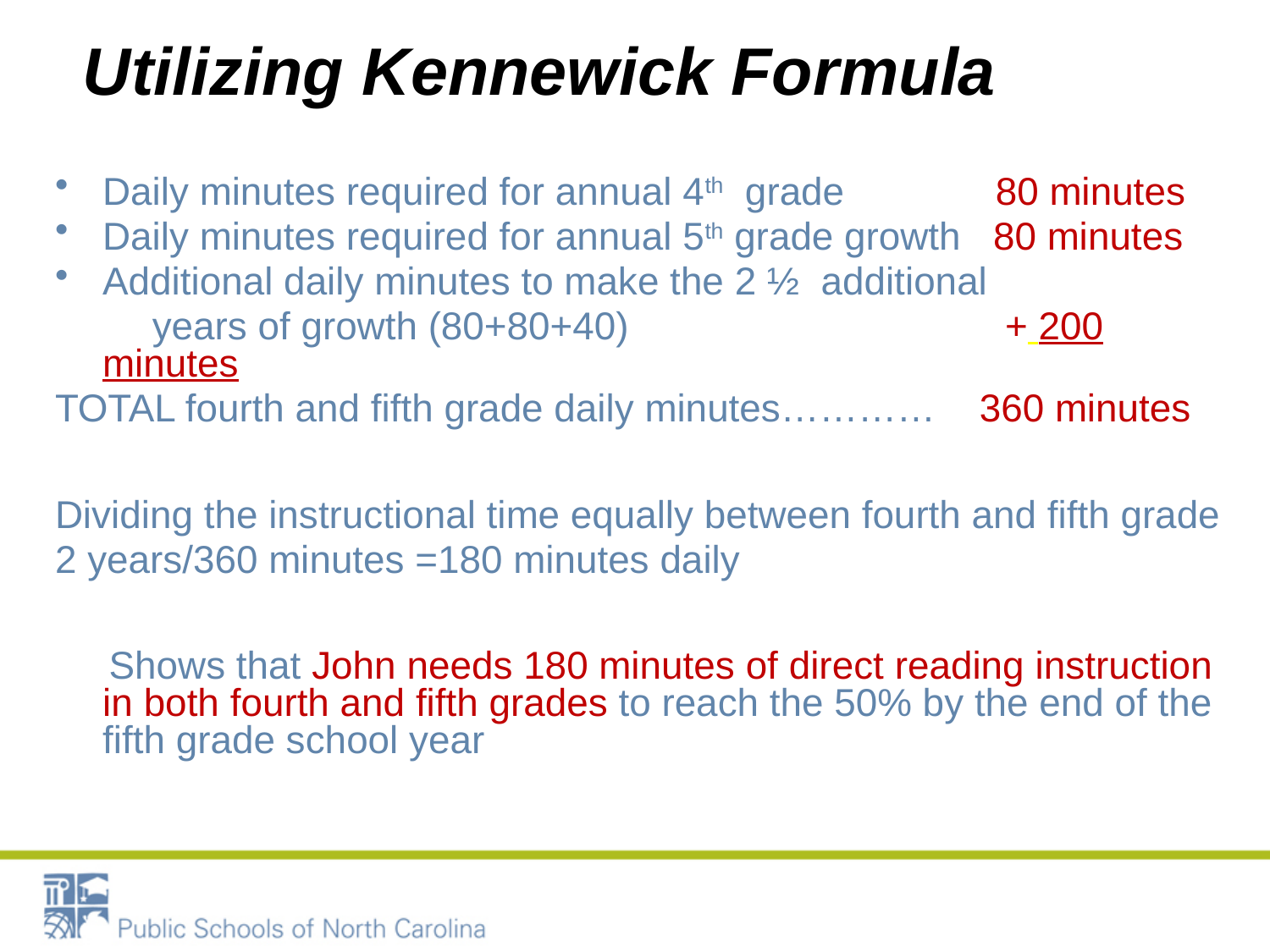

Utilizing Kennewick Formula
Daily minutes required for annual 4th  grade              80 minutes
Daily minutes required for annual 5th grade growth   80 minutes
Additional daily minutes to make the 2 ½  additional
         years of growth (80+80+40)		             + 200 minutes
TOTAL fourth and fifth grade daily minutes…………    360 minutes

Dividing the instructional time equally between fourth and fifth grade
2 years/360 minutes =180 minutes daily

     Shows that John needs 180 minutes of direct reading instruction in both fourth and fifth grades to reach the 50% by the end of the fifth grade school year